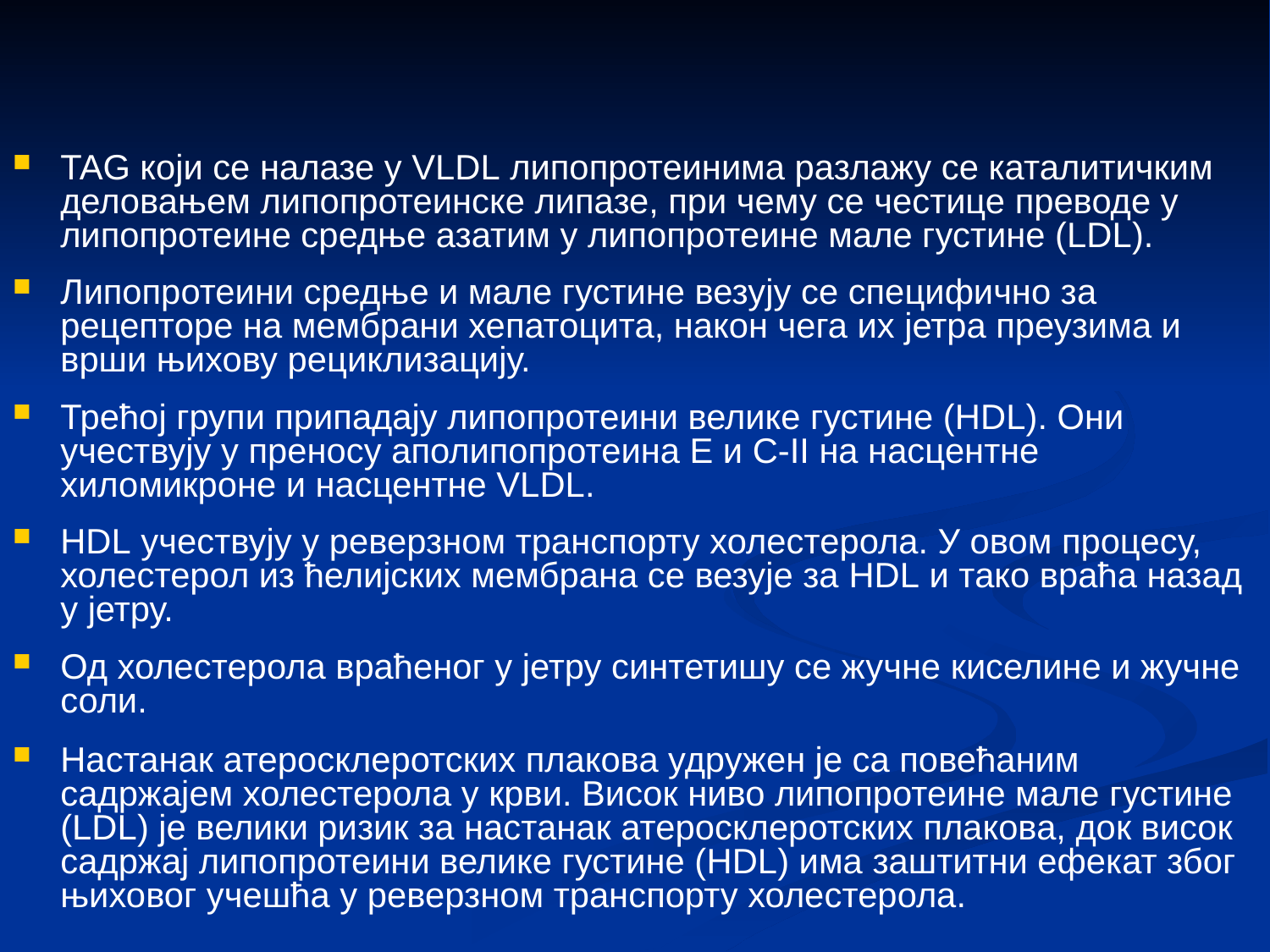

TAG који се налазе у VLDL липопротеинима разлажу се каталитичким деловањем липопротеинске липазе, при чему се честице преводе у липопротеине средње азатим у липопротеине мале густине (LDL).

Липопротеини средње и мале густине везују се специфично за рецепторе на мембрани хепатоцита, након чега их јетра преузима и врши њихову рециклизацију.

Трећој групи припадају липопротеини велике густине (HDL). Они учествују у преносу аполипопротеина Е и C-II на насцентне хиломикроне и насцентне VLDL.

HDL учествују у реверзном транспорту холестерола. У овом процесу, холестерол из ћелијских мембрана се везује за HDL и тако враћа назад у јетру.

Од холестерола враћеног у јетру синтетишу се жучне киселине и жучне соли.

Настанак атеросклеротских плакова удружен је са повећаним садржајем холестерола у крви. Висок ниво липопротеине мале густине (LDL) је велики ризик за настанак атеросклеротских плакова, док висок садржај липопротеини велике густине (HDL) има заштитни ефекат због њиховог учешћа у реверзном транспорту холестерола.